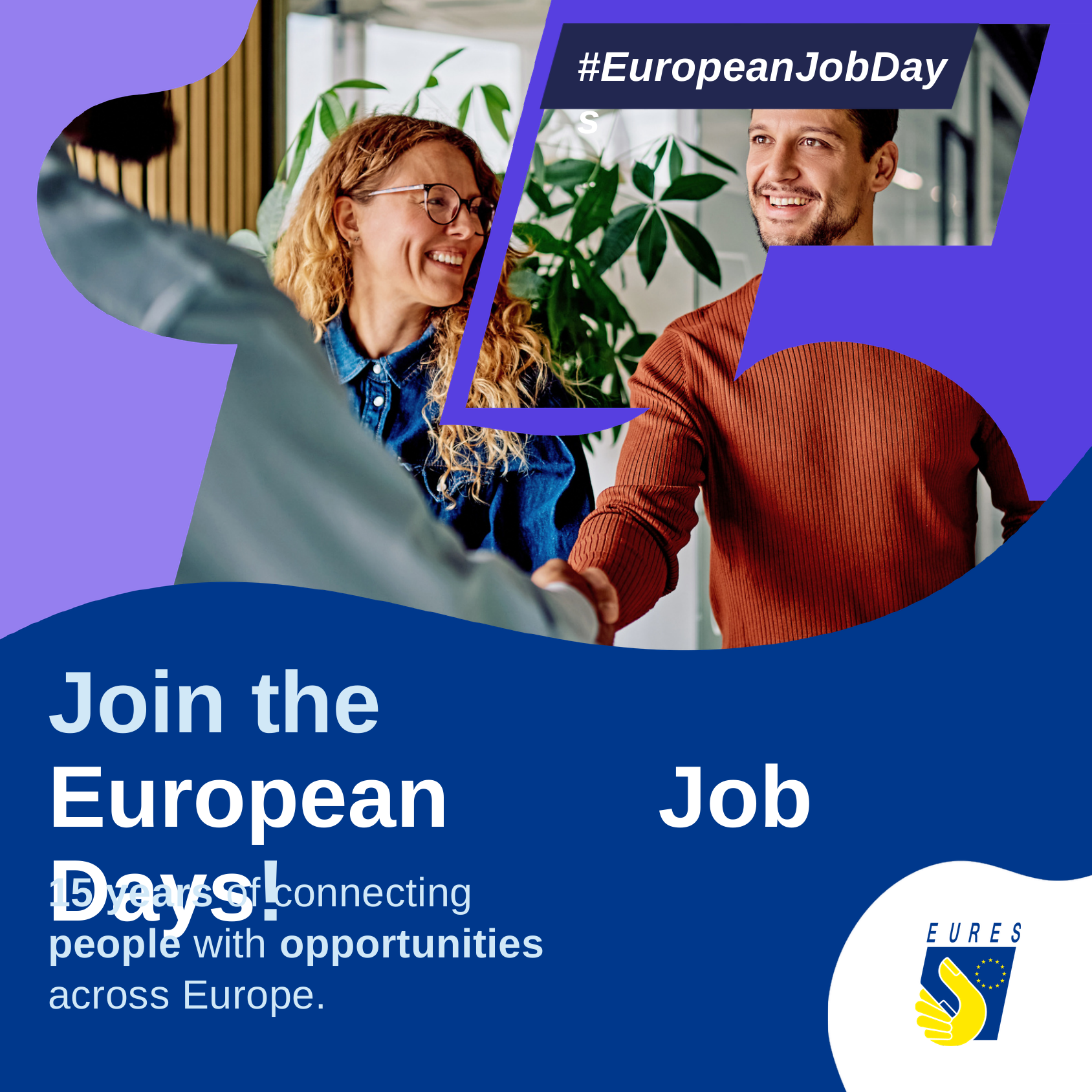

#EuropeanJobDays
Join the
European Job Days!

15 years of connecting people with opportunities across Europe.